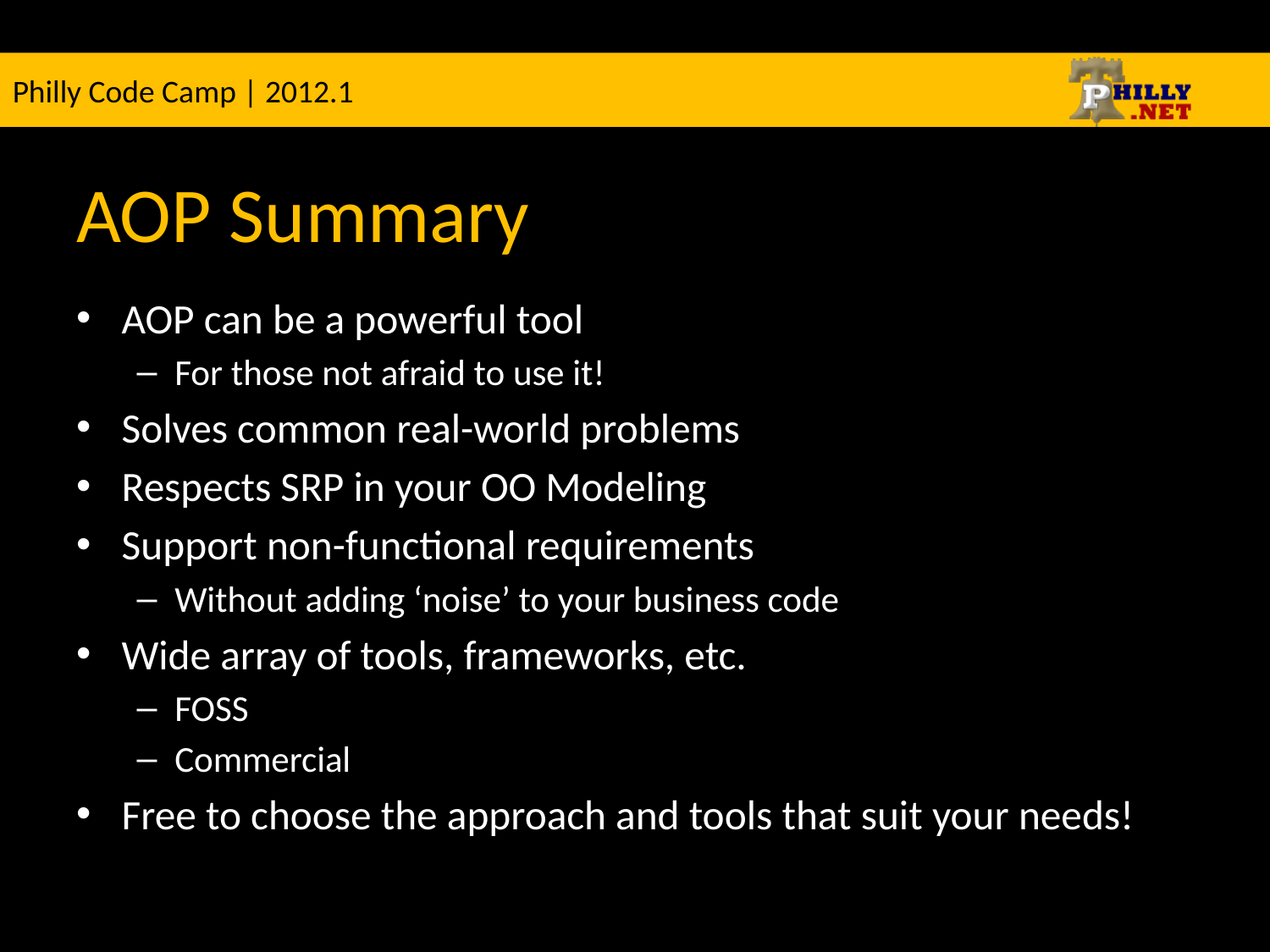

# AOP Summary
AOP can be a powerful tool
For those not afraid to use it!
Solves common real-world problems
Respects SRP in your OO Modeling
Support non-functional requirements
Without adding ‘noise’ to your business code
Wide array of tools, frameworks, etc.
FOSS
Commercial
Free to choose the approach and tools that suit your needs!